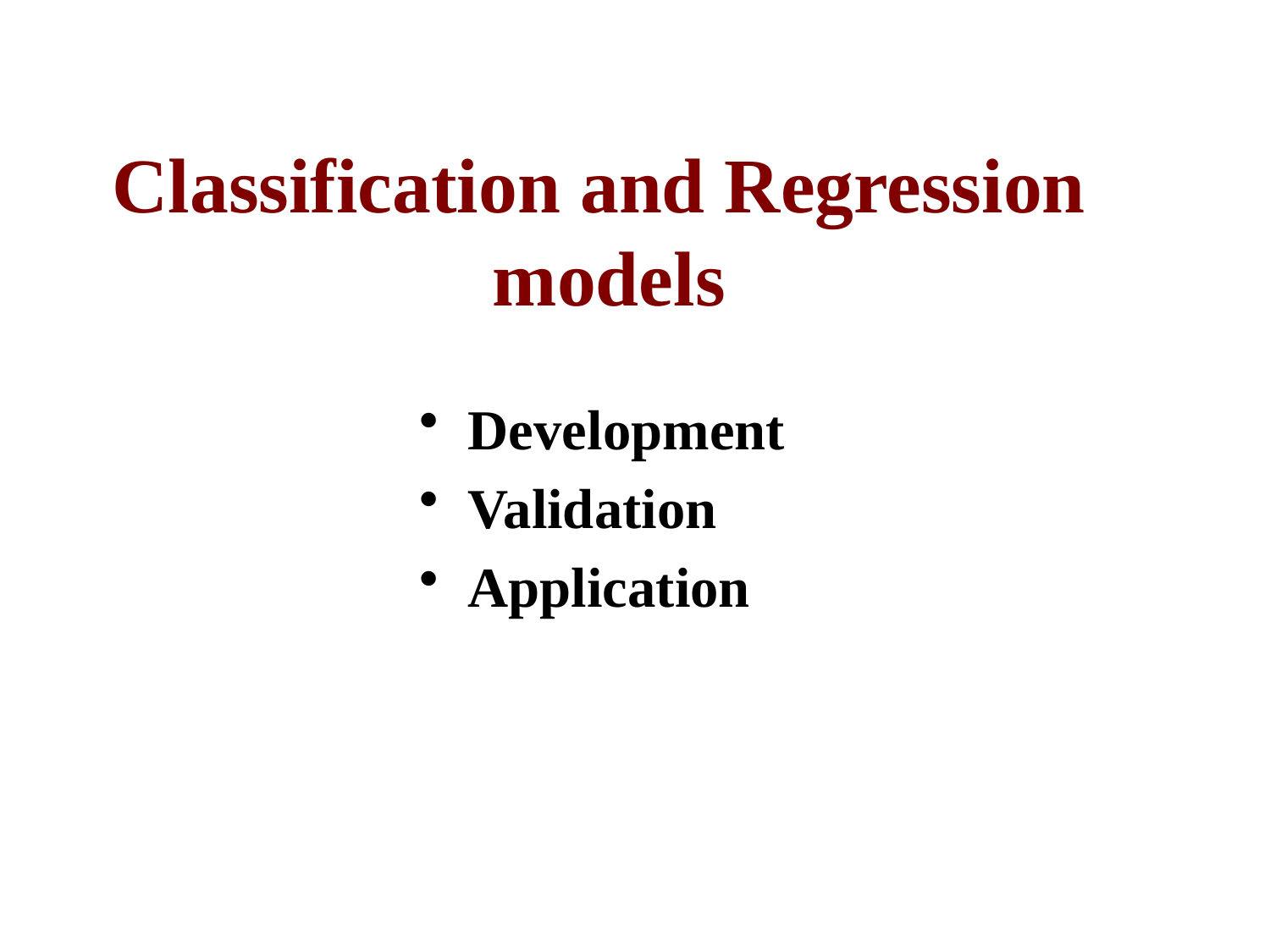

# Classification and Regression  models
  Development
  Validation
  Application